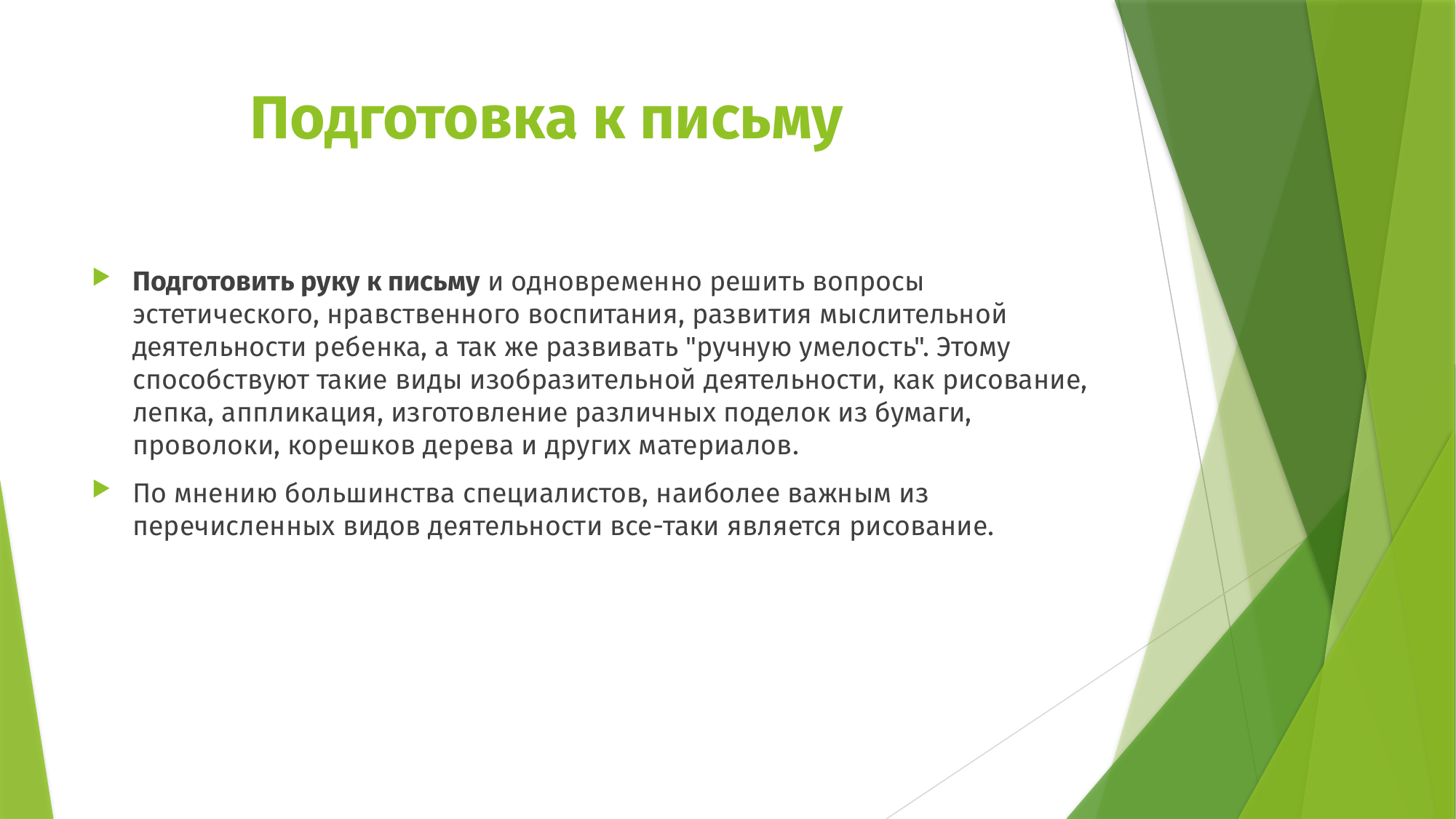

# Подготовка к письму
Подготовить руку к письму и одновременно решить вопросы эстетического, нравственного воспитания, развития мыслительной деятельности ребенка, а так же развивать "ручную умелость". Этому способствуют такие виды изобразительной деятельности, как рисование, лепка, аппликация, изготовление различных поделок из бумаги, проволоки, корешков дерева и других материалов.
По мнению большинства специалистов, наиболее важным из перечисленных видов деятельности все-таки является рисование.